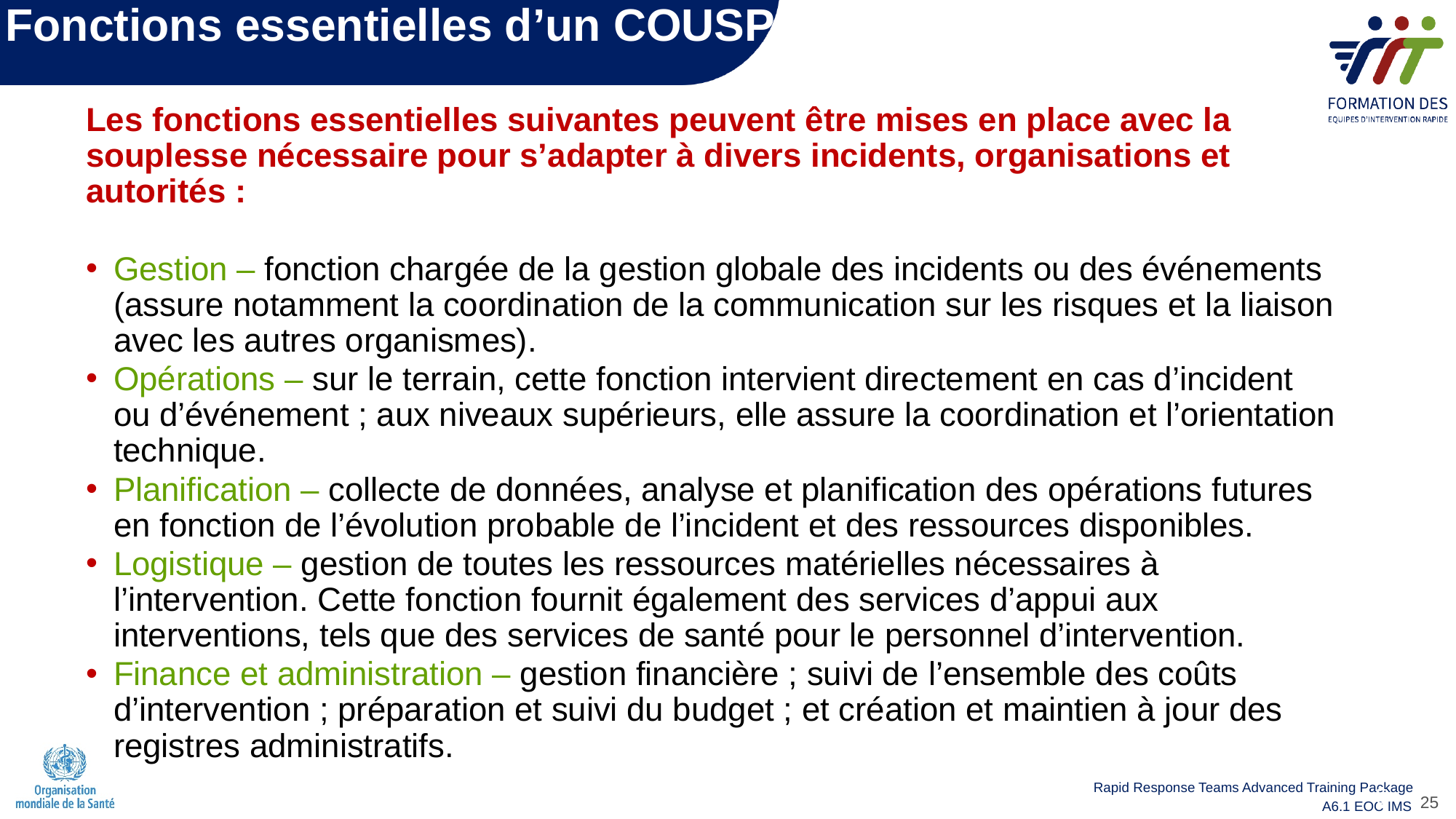

Fonctions essentielles d’un COUSP
Les fonctions essentielles suivantes peuvent être mises en place avec la souplesse nécessaire pour s’adapter à divers incidents, organisations et autorités :

Gestion – fonction chargée de la gestion globale des incidents ou des événements (assure notamment la coordination de la communication sur les risques et la liaison avec les autres organismes).
Opérations – sur le terrain, cette fonction intervient directement en cas d’incident ou d’événement ; aux niveaux supérieurs, elle assure la coordination et l’orientation technique.
Planification – collecte de données, analyse et planification des opérations futures en fonction de l’évolution probable de l’incident et des ressources disponibles.
Logistique – gestion de toutes les ressources matérielles nécessaires à l’intervention. Cette fonction fournit également des services d’appui aux interventions, tels que des services de santé pour le personnel d’intervention.
Finance et administration – gestion financière ; suivi de l’ensemble des coûts d’intervention ; préparation et suivi du budget ; et création et maintien à jour des registres administratifs.
25